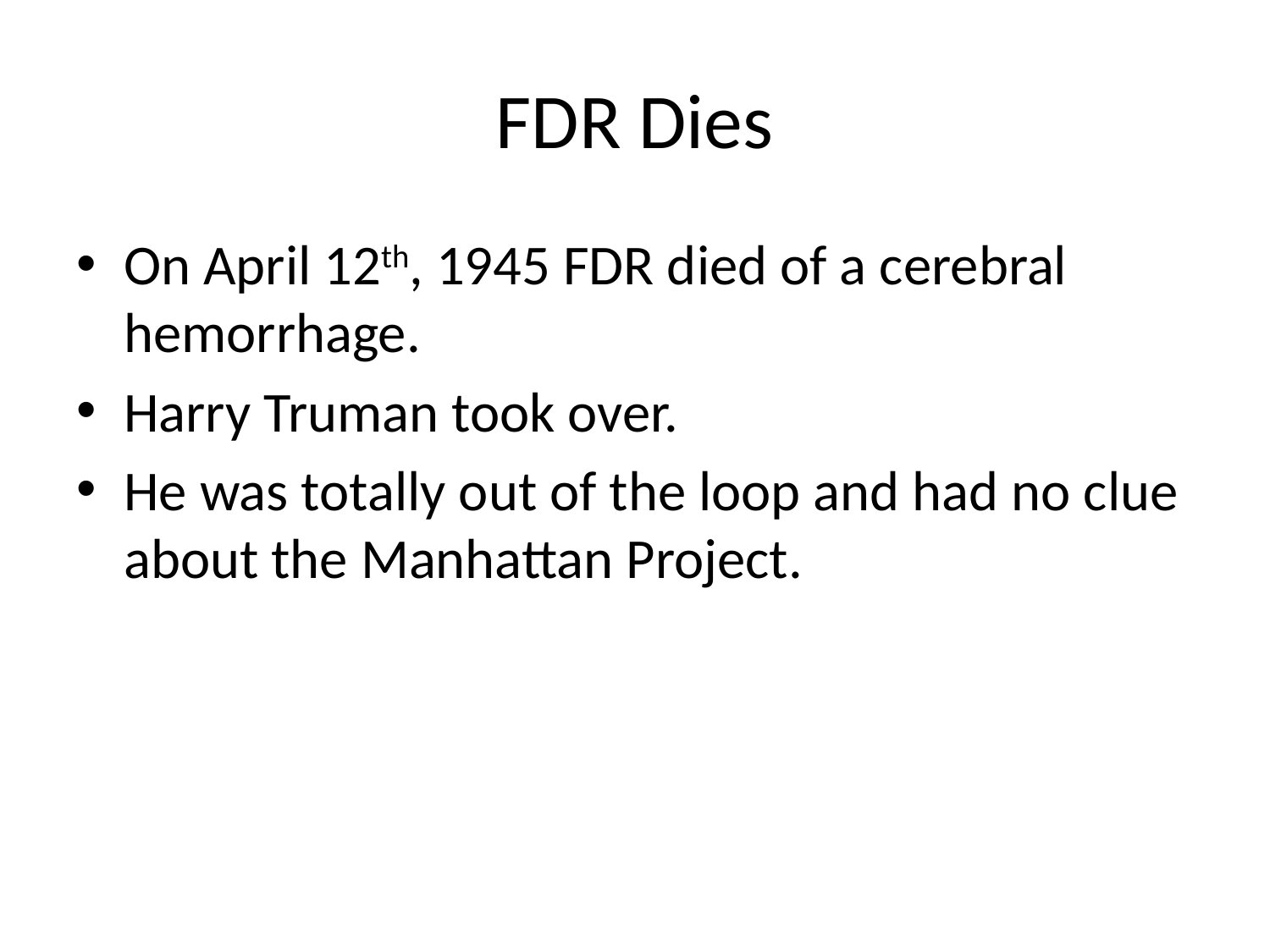

# FDR Dies
On April 12th, 1945 FDR died of a cerebral hemorrhage.
Harry Truman took over.
He was totally out of the loop and had no clue about the Manhattan Project.